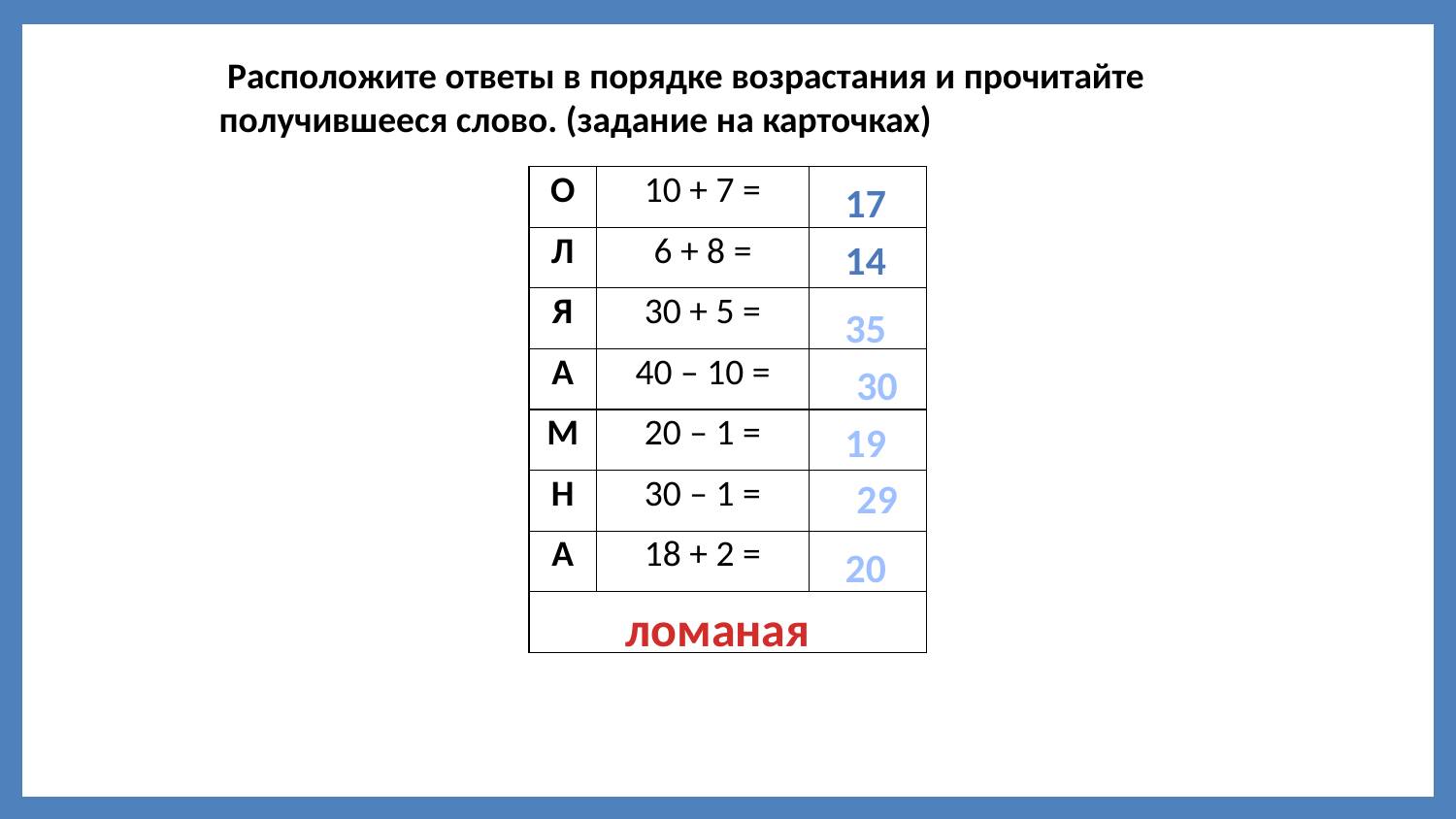

Расположите ответы в порядке возрастания и прочитайте получившееся слово. (задание на карточках)
| О | 10 + 7 = |  |
| --- | --- | --- |
| Л | 6 + 8 = |  |
| Я | 30 + 5 = |  |
| А | 40 – 10 = |  |
| М | 20 – 1 = |  |
| Н | 30 – 1 = |  |
| А | 18 + 2 = |  |
|  |  |  |
17
14
35
30
19
29
20
ломаная